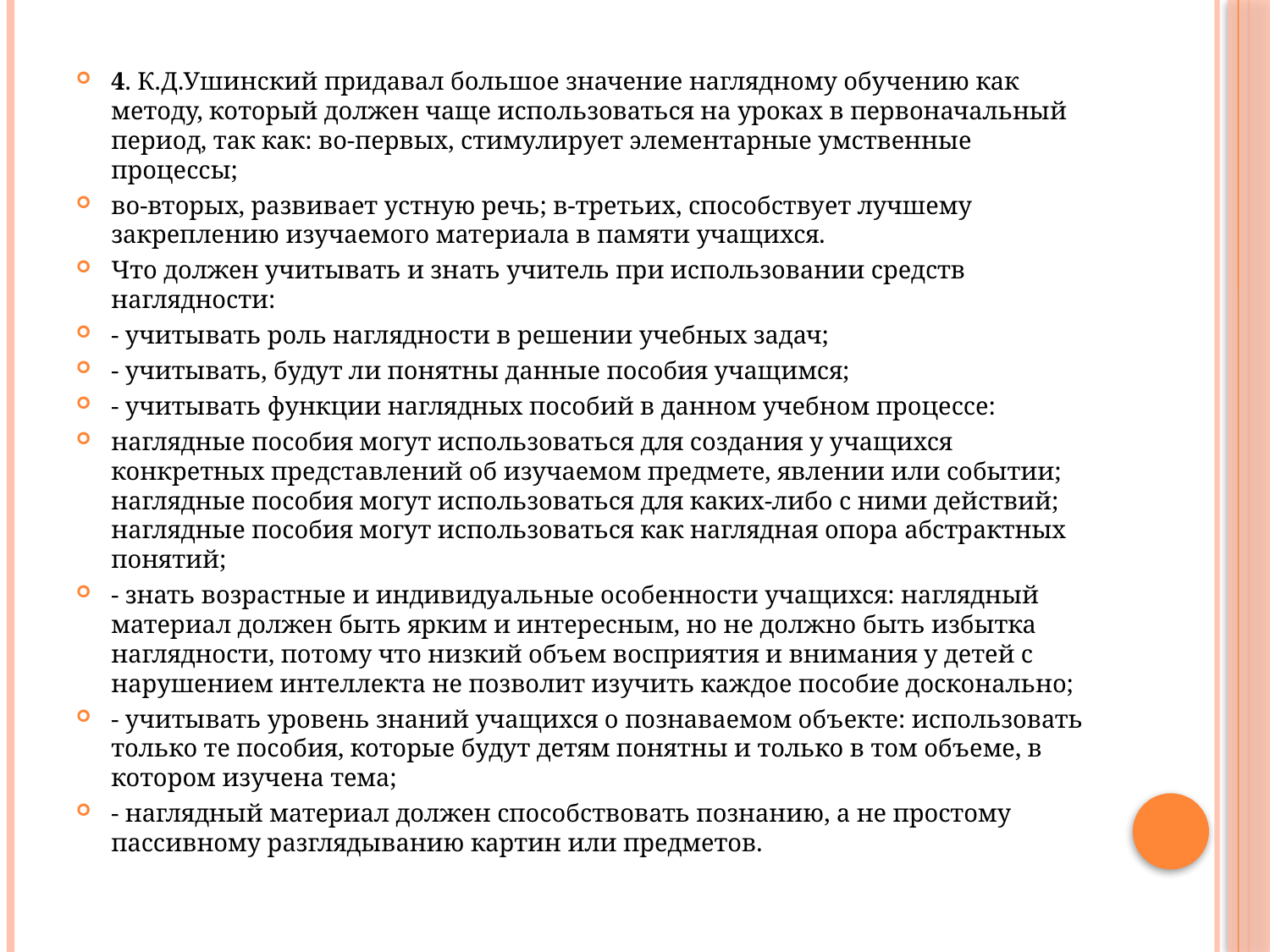

4. К.Д.Ушинский придавал большое значение наглядному обучению как методу, который должен чаще использоваться на уроках в первоначальный период, так как: во-первых, стимулирует элементарные умственные процессы;
во-вторых, развивает устную речь; в-третьих, способствует лучшему закреплению изучаемого материала в памяти учащихся.
Что должен учитывать и знать учитель при использовании средств наглядности:
- учитывать роль наглядности в решении учебных задач;
- учитывать, будут ли понятны данные пособия учащимся;
- учитывать функции наглядных пособий в данном учебном процессе:
наглядные пособия могут использоваться для создания у учащихся конкретных представлений об изучаемом предмете, явлении или событии; наглядные пособия могут использоваться для каких-либо с ними действий; наглядные пособия могут использоваться как наглядная опора абстрактных понятий;
- знать возрастные и индивидуальные особенности учащихся: наглядный материал должен быть ярким и интересным, но не должно быть избытка наглядности, потому что низкий объем восприятия и внимания у детей с нарушением интеллекта не позволит изучить каждое пособие досконально;
- учитывать уровень знаний учащихся о познаваемом объекте: использовать только те пособия, которые будут детям понятны и только в том объеме, в котором изучена тема;
- наглядный материал должен способствовать познанию, а не простому пассивному разглядыванию картин или предметов.